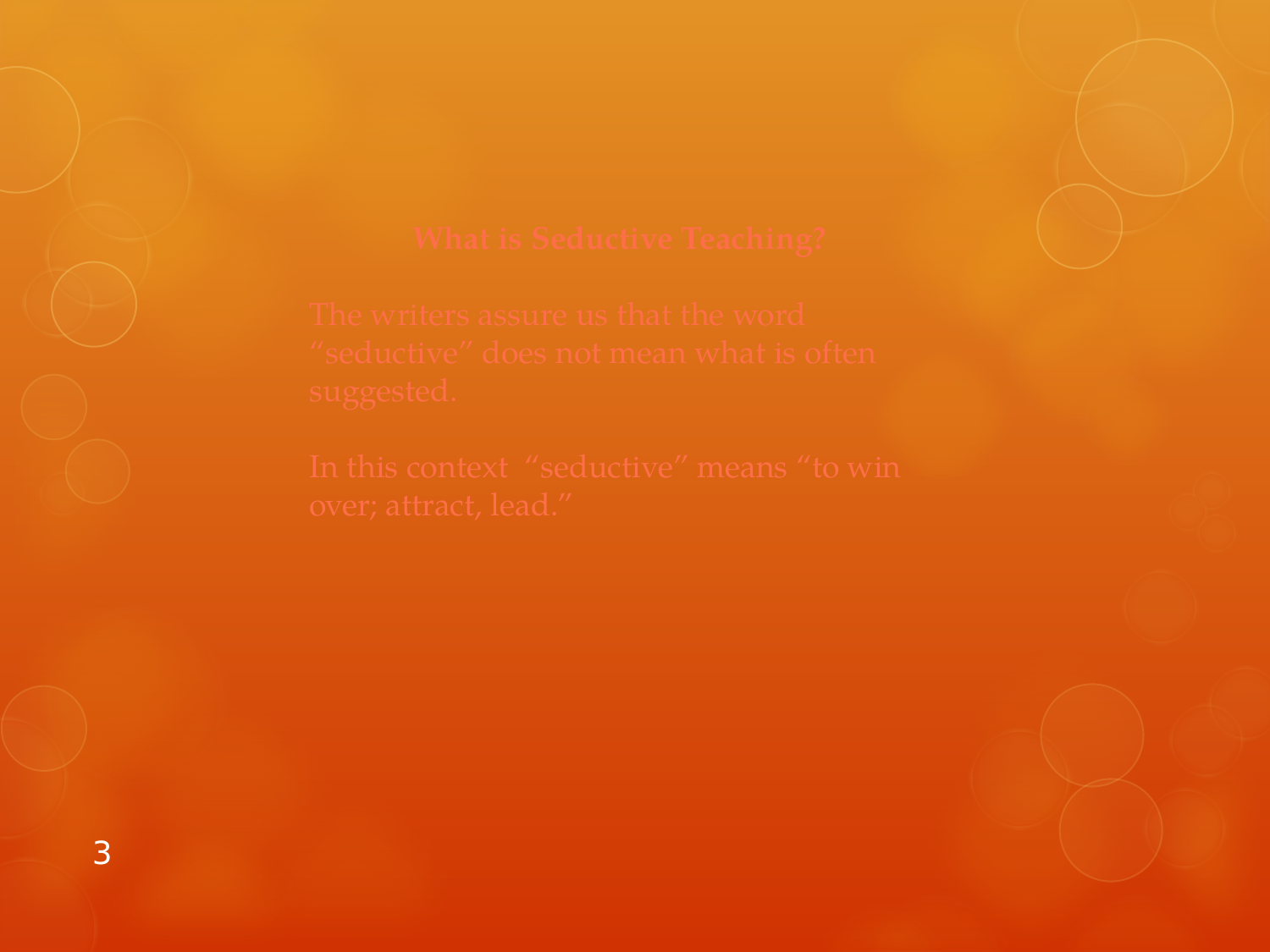

What is Seductive Teaching?

The writers assure us that the word “seductive” does not mean what is often suggested.

In this context  “seductive” means “to win over; attract, lead.”

3